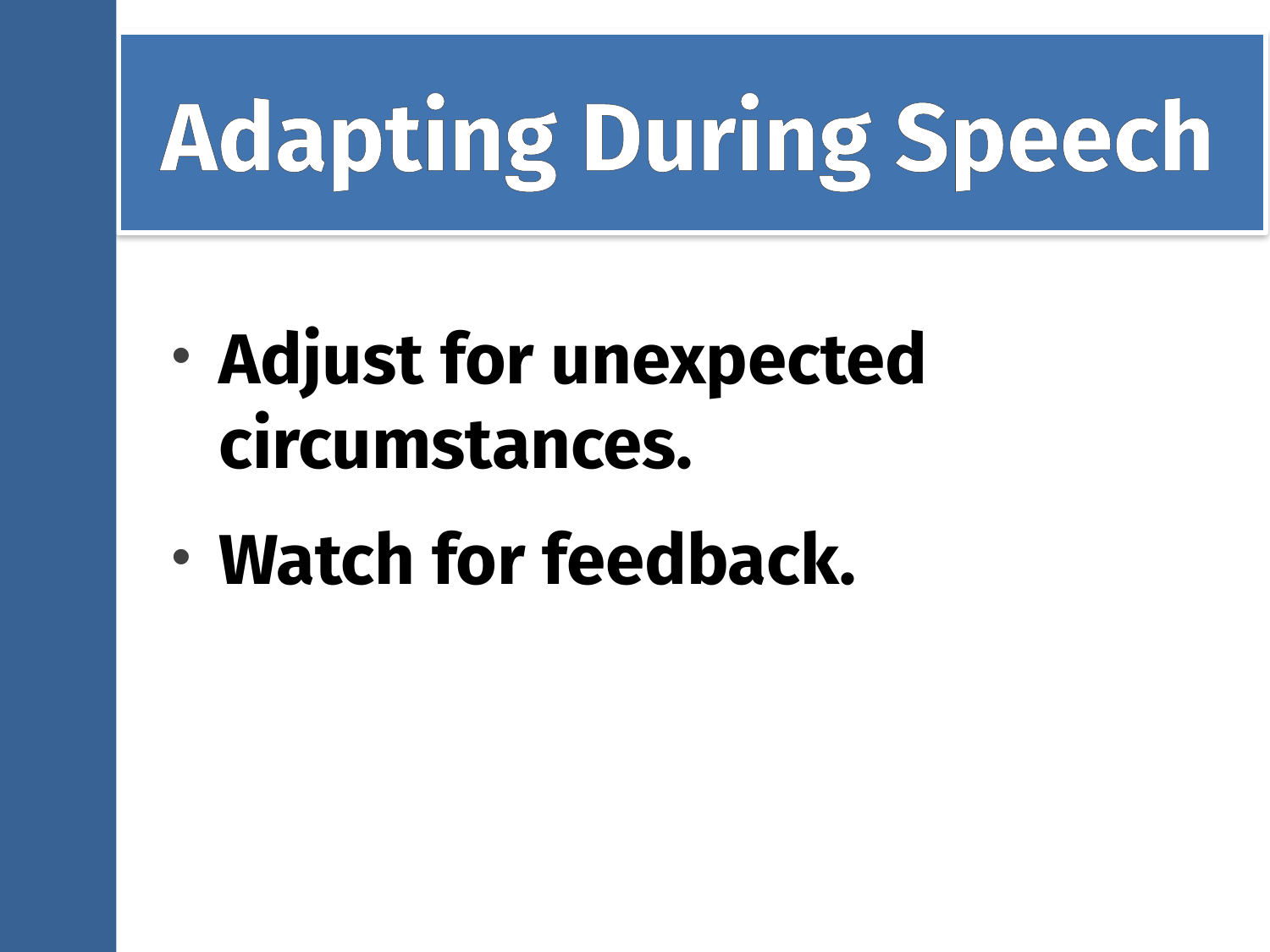

# Adapting During Speech
Adjust for unexpected circumstances.
Watch for feedback.